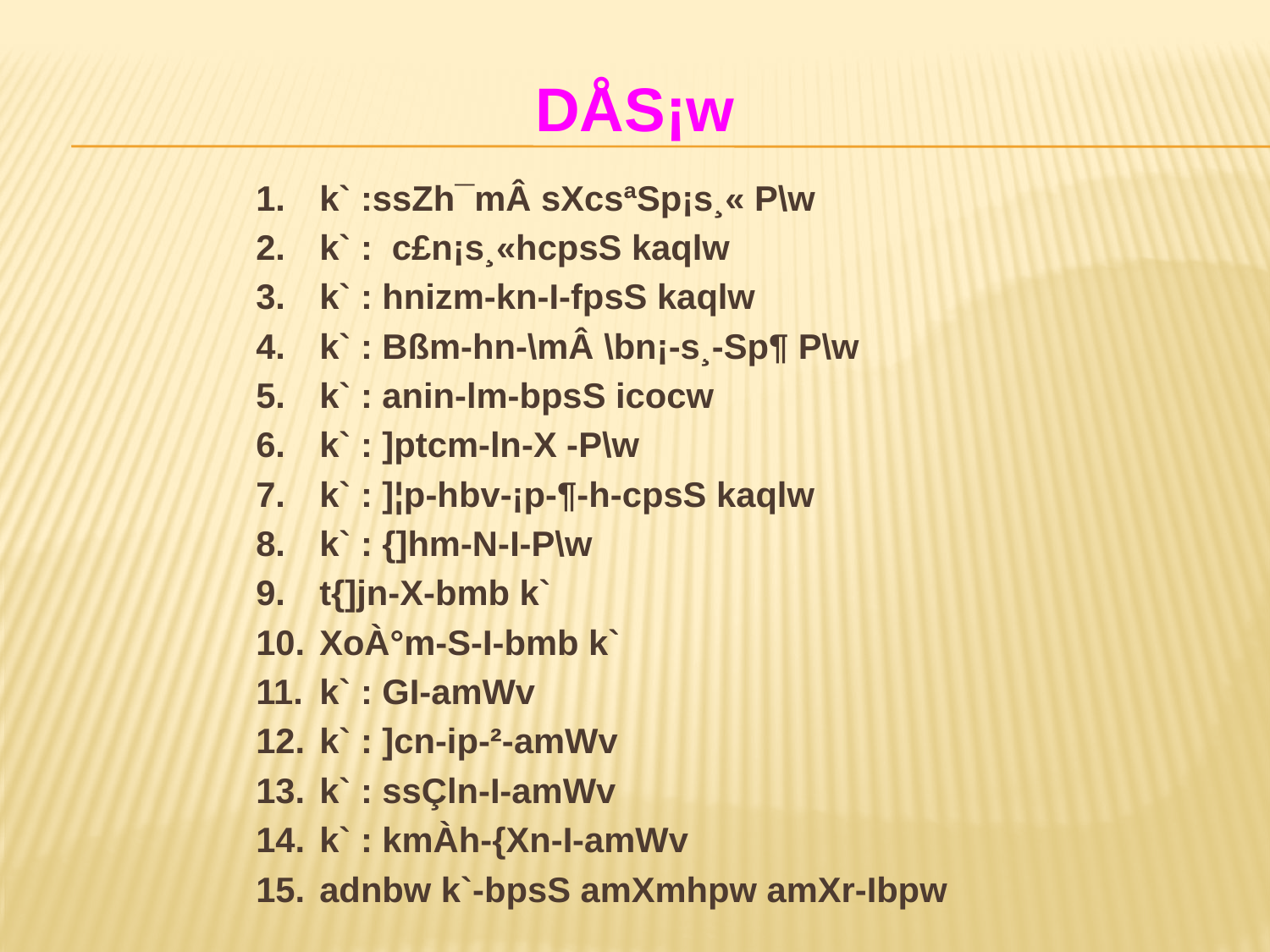

DÅS¡w

k` :ssZh¯mÂ sXcsªSp¡s¸« P\w
k` :  c£n¡s¸«hcpsS kaqlw
k` : hnizm-kn-I-fpsS kaqlw
k` : Bßm-hn-\mÂ \bn¡-s¸-Sp¶ P\w
k` : anin-lm-bpsS icocw
k` : ]ptcm-ln-X -P\w
k` : ]¦p-hbv-¡p-¶-h-cpsS kaqlw
k` : {]hm-N-I-P\w
t{]jn-X-bmb k`
XoÀ°m-S-I-bmb k`
k` : GI-amWv
k` : ]cn-ip-²-amWv
k` : ssÇln-I-amWv
k` : kmÀh-{Xn-I-amWv
adnbw k`-bpsS amXmhpw amXr-Ibpw